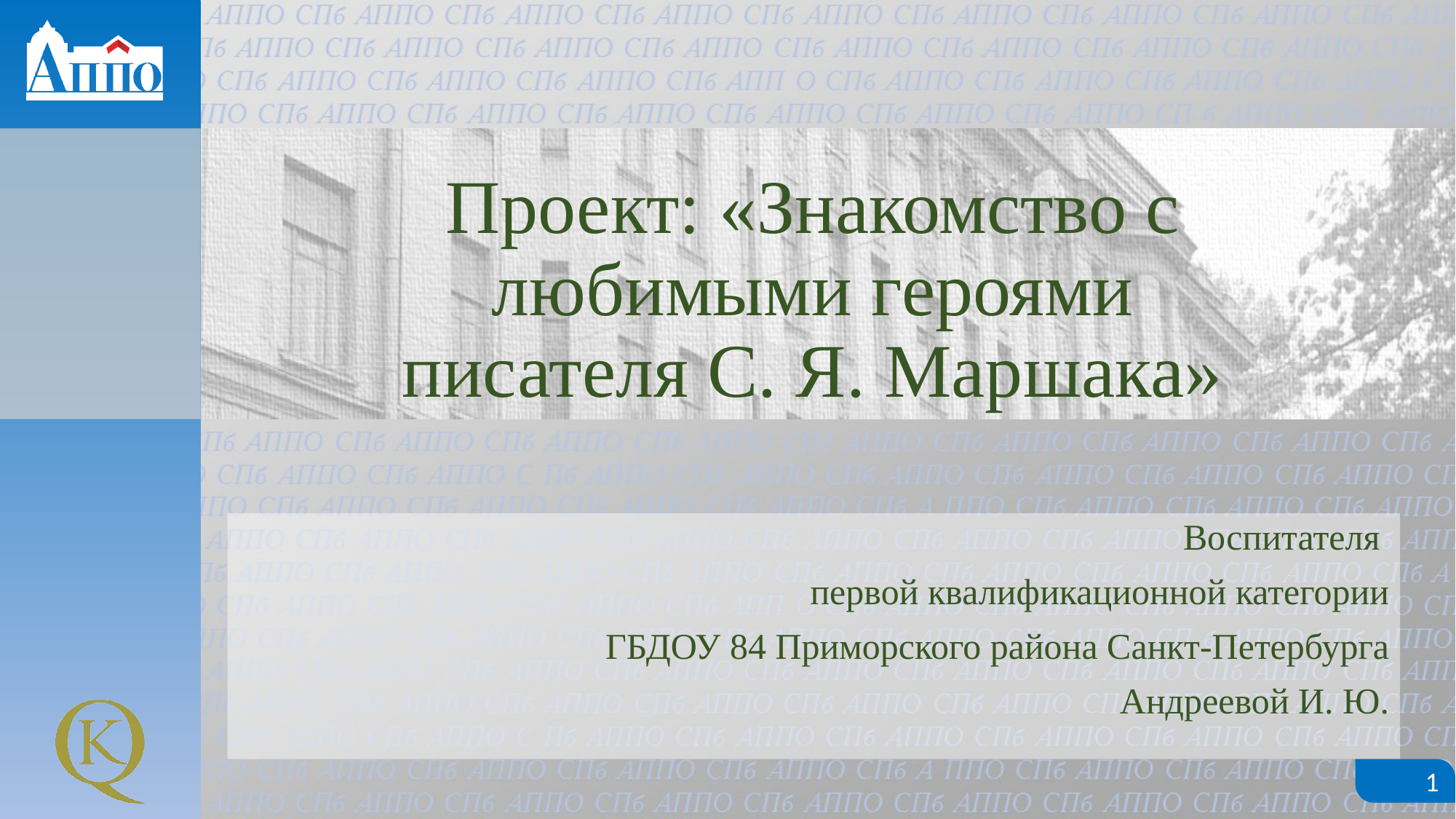

# Проект: «Знакомство с любимыми героями писателя С. Я. Маршака»
Воспитателя
первой квалификационной категории
ГБДОУ 84 Приморского района Санкт-Петербурга
Андреевой И. Ю.

1